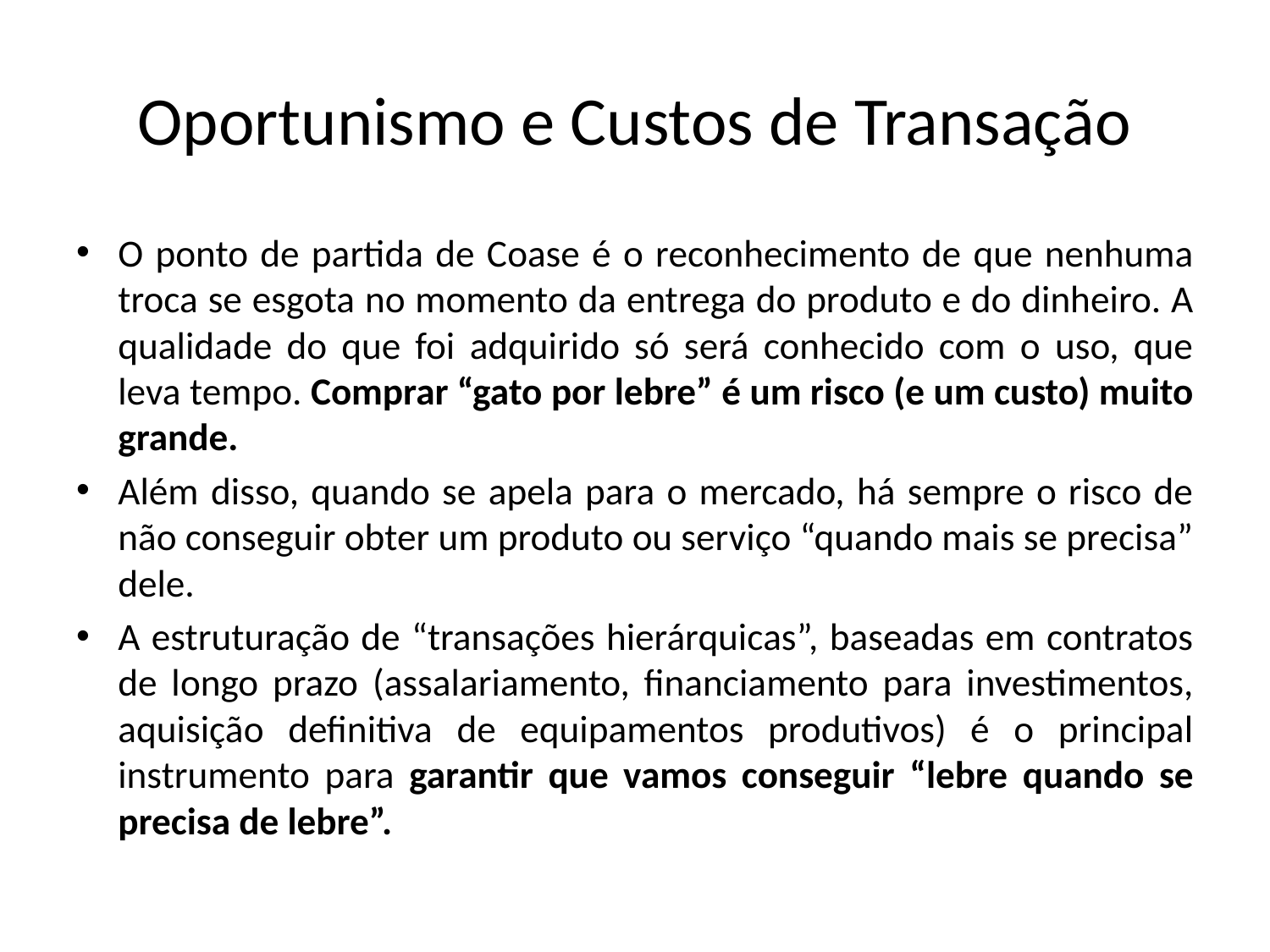

# Oportunismo e Custos de Transação
O ponto de partida de Coase é o reconhecimento de que nenhuma troca se esgota no momento da entrega do produto e do dinheiro. A qualidade do que foi adquirido só será conhecido com o uso, que leva tempo. Comprar “gato por lebre” é um risco (e um custo) muito grande.
Além disso, quando se apela para o mercado, há sempre o risco de não conseguir obter um produto ou serviço “quando mais se precisa” dele.
A estruturação de “transações hierárquicas”, baseadas em contratos de longo prazo (assalariamento, financiamento para investimentos, aquisição definitiva de equipamentos produtivos) é o principal instrumento para garantir que vamos conseguir “lebre quando se precisa de lebre”.